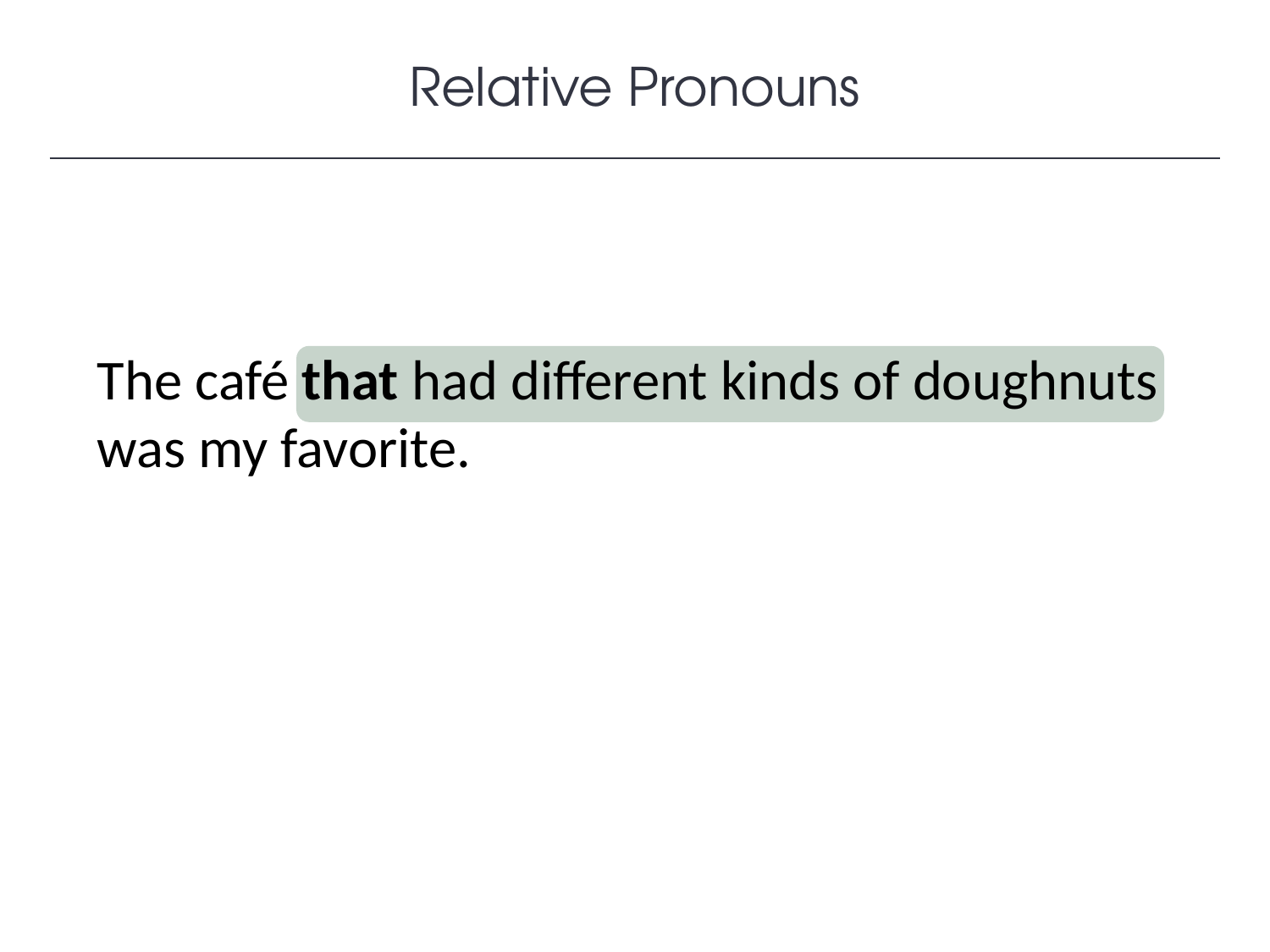

Relative Pronouns
HAWKES LEARNING
The café that had different kinds of doughnuts was my favorite.